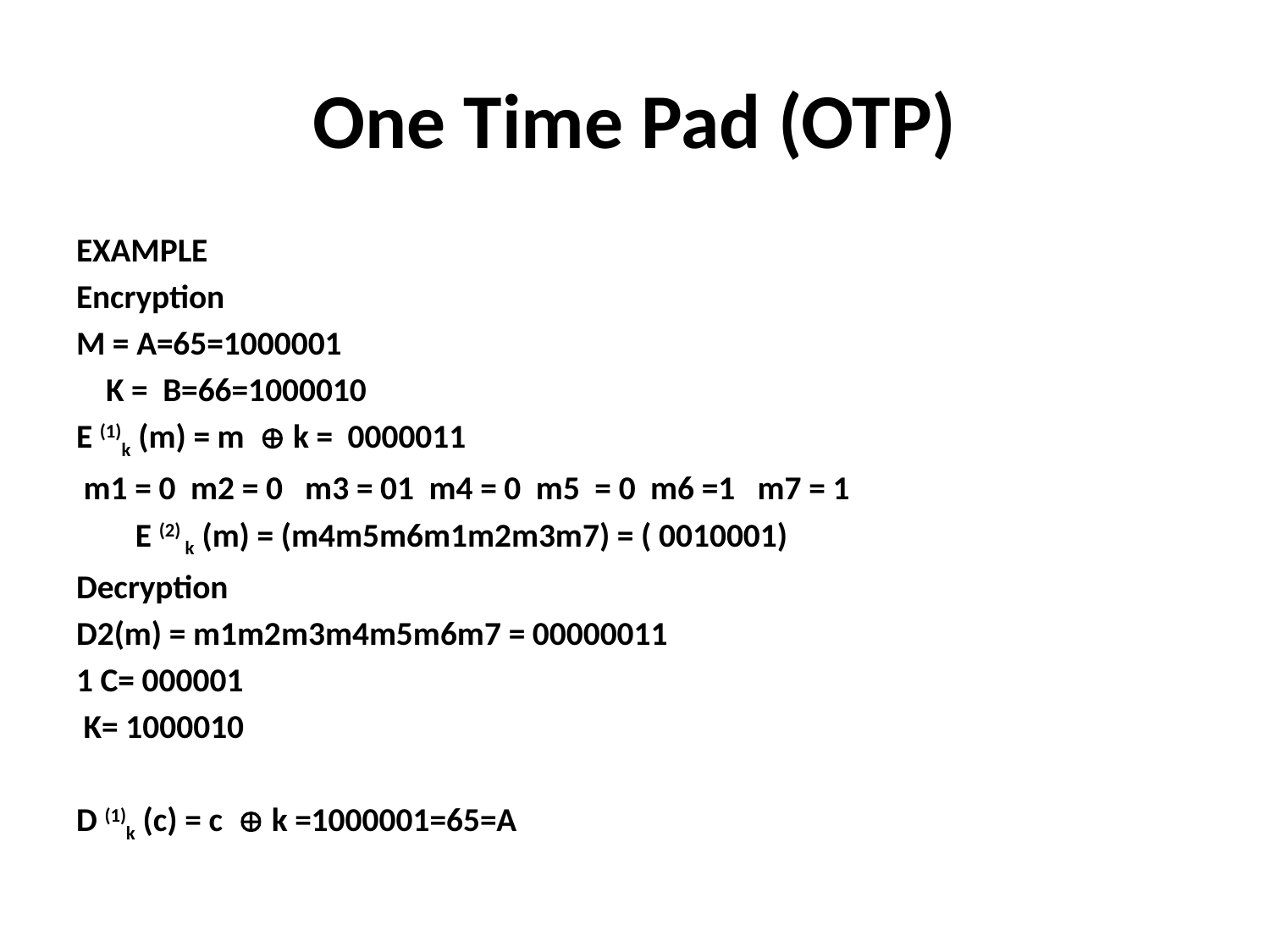

# One Time Pad (OTP)
EXAMPLE
Encryption
M = A=65=1000001
    K =  B=66=1000010
E (1)k (m) = m  ⊕ k =  0000011
 m1 = 0  m2 = 0   m3 = 01  m4 = 0  m5  = 0  m6 =1   m7 = 1
        E (2) k (m) = (m4m5m6m1m2m3m7) = ( 0010001)
Decryption
D2(m) = m1m2m3m4m5m6m7 = 00000011
1 C= 000001
 K= 1000010

D (1)k (c) = c  ⊕ k =1000001=65=A